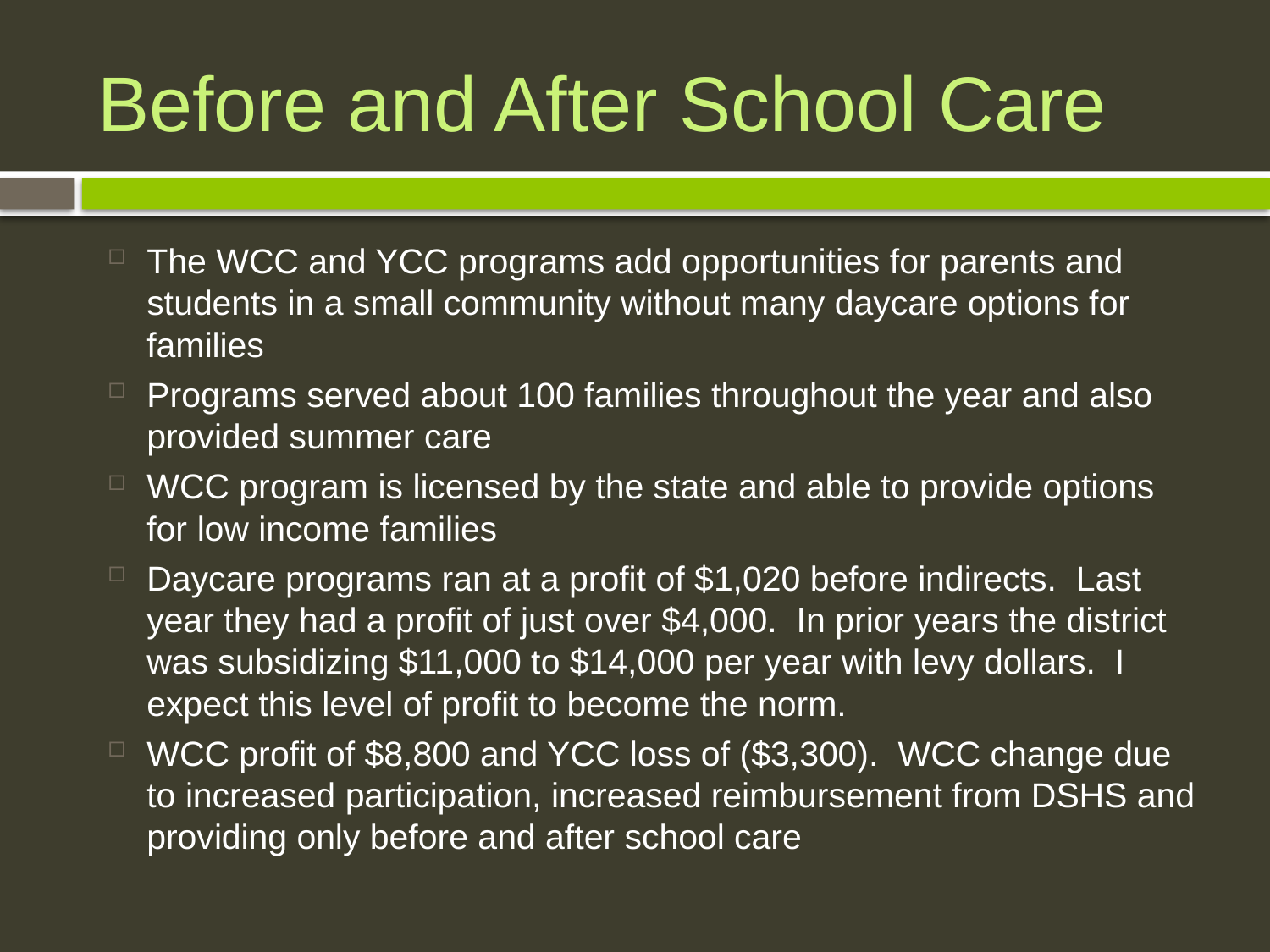

# Before and After School Care
The WCC and YCC programs add opportunities for parents and students in a small community without many daycare options for families
Programs served about 100 families throughout the year and also provided summer care
WCC program is licensed by the state and able to provide options for low income families
Daycare programs ran at a profit of $1,020 before indirects.  Last year they had a profit of just over $4,000.  In prior years the district was subsidizing $11,000 to $14,000 per year with levy dollars.  I expect this level of profit to become the norm.
WCC profit of $8,800 and YCC loss of ($3,300).  WCC change due to increased participation, increased reimbursement from DSHS and providing only before and after school care